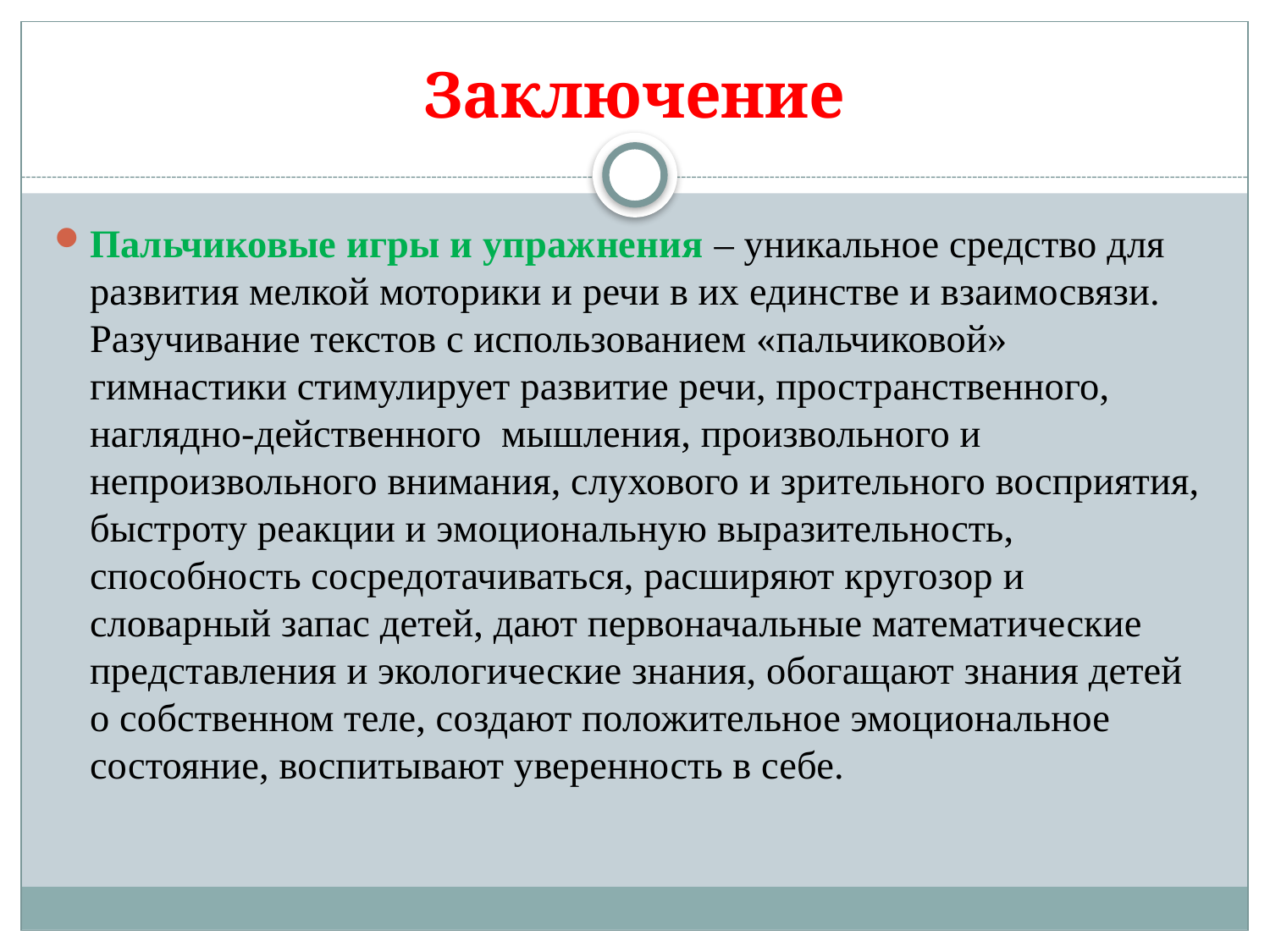

# Заключение
Пальчиковые игры и упражнения – уникальное средство для развития мелкой моторики и речи в их единстве и взаимосвязи. Разучивание текстов с использованием «пальчиковой» гимнастики стимулирует развитие речи, пространственного, наглядно-действенного  мышления, произвольного и непроизвольного внимания, слухового и зрительного восприятия, быстроту реакции и эмоциональную выразительность, способность сосредотачиваться, расширяют кругозор и словарный запас детей, дают первоначальные математические представления и экологические знания, обогащают знания детей о собственном теле, создают положительное эмоциональное состояние, воспитывают уверенность в себе.